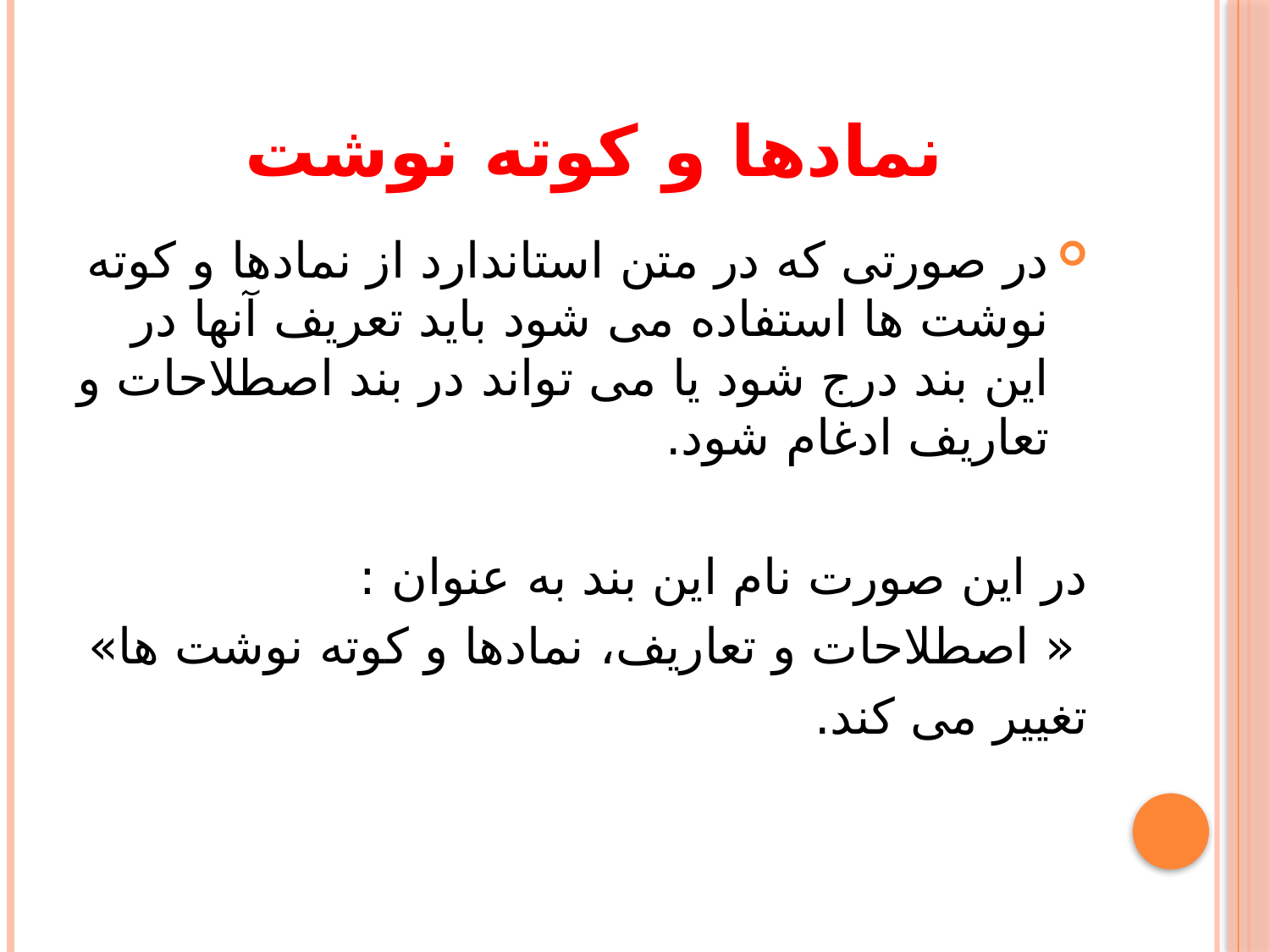

# نمادها و کوته نوشت
در صورتی که در متن استاندارد از نمادها و کوته نوشت ها استفاده می شود باید تعریف آنها در این بند درج شود یا می تواند در بند اصطلاحات و تعاریف ادغام شود.

در این صورت نام این بند به عنوان :
« اصطلاحات و تعاریف، نمادها و کوته نوشت ها»
تغییر می کند.